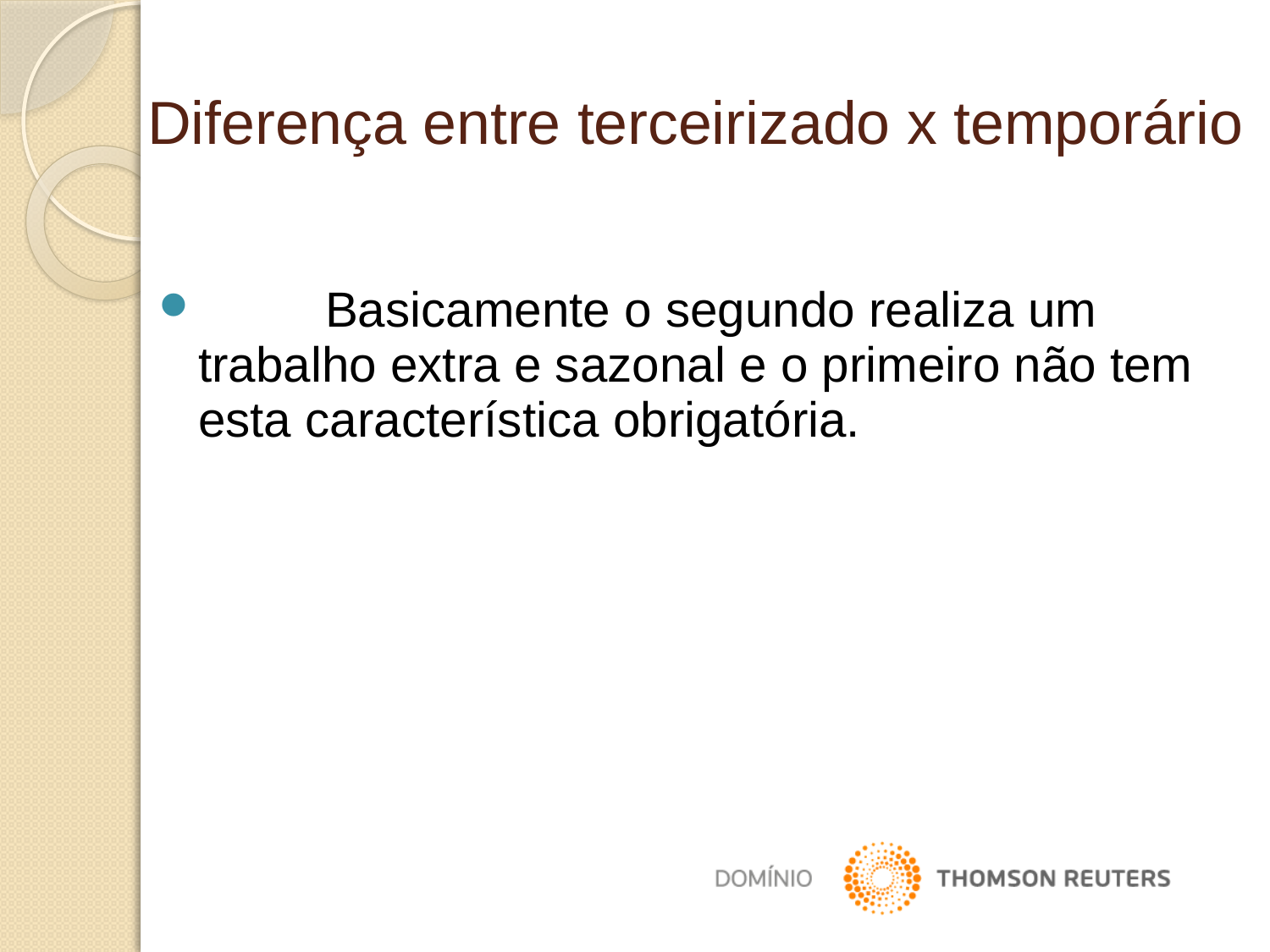

Diferença entre terceirizado x temporário
	Basicamente o segundo realiza um trabalho extra e sazonal e o primeiro não tem esta característica obrigatória.